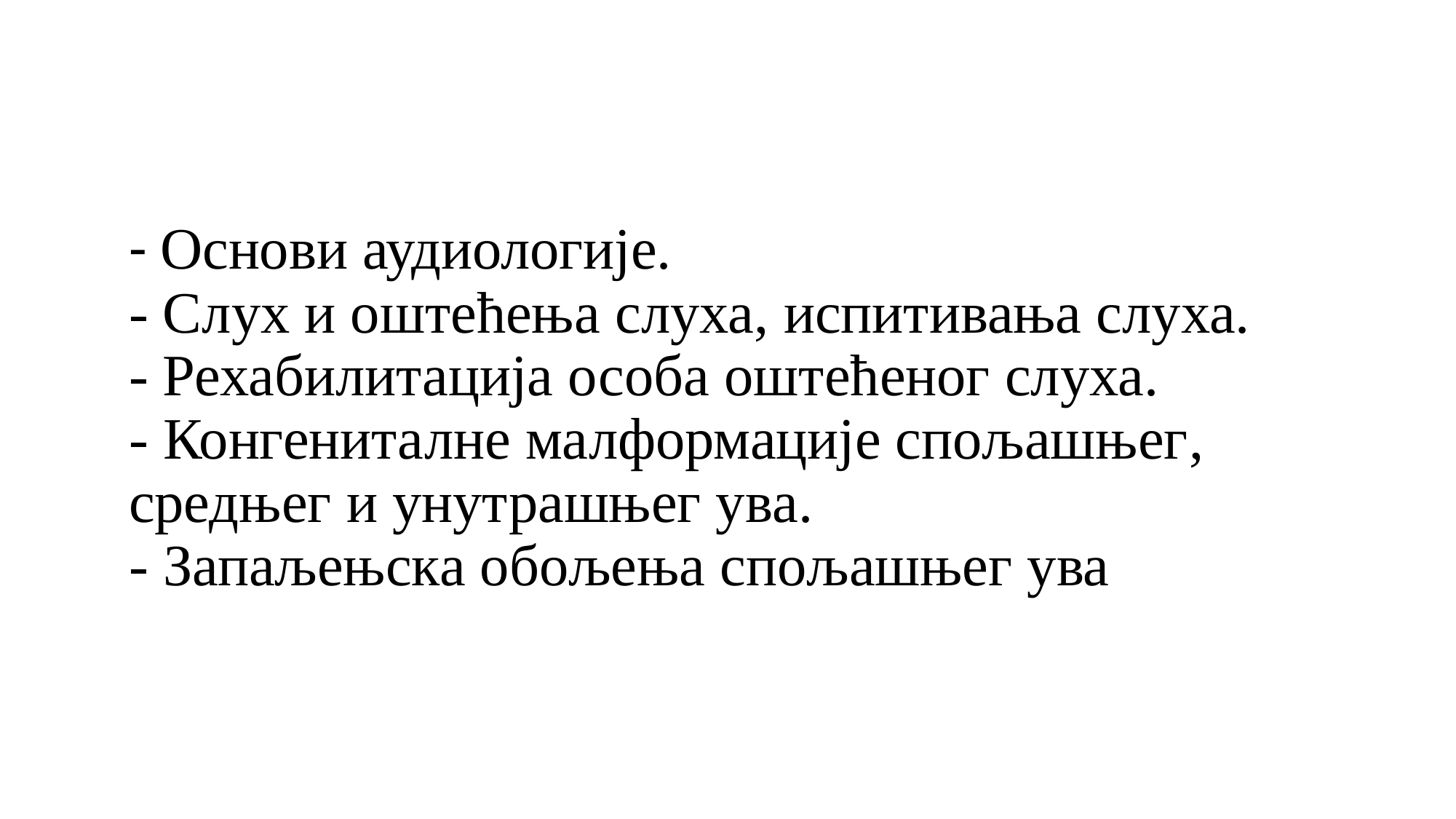

# - Основи аудиологије. - Слух и оштећења слуха, испитивања слуха. - Рехабилитација особа оштећеног слуха. - Конгениталне малформације спољашњег, средњег и унутрашњег ува. - Запаљењска обољења спољашњег ува